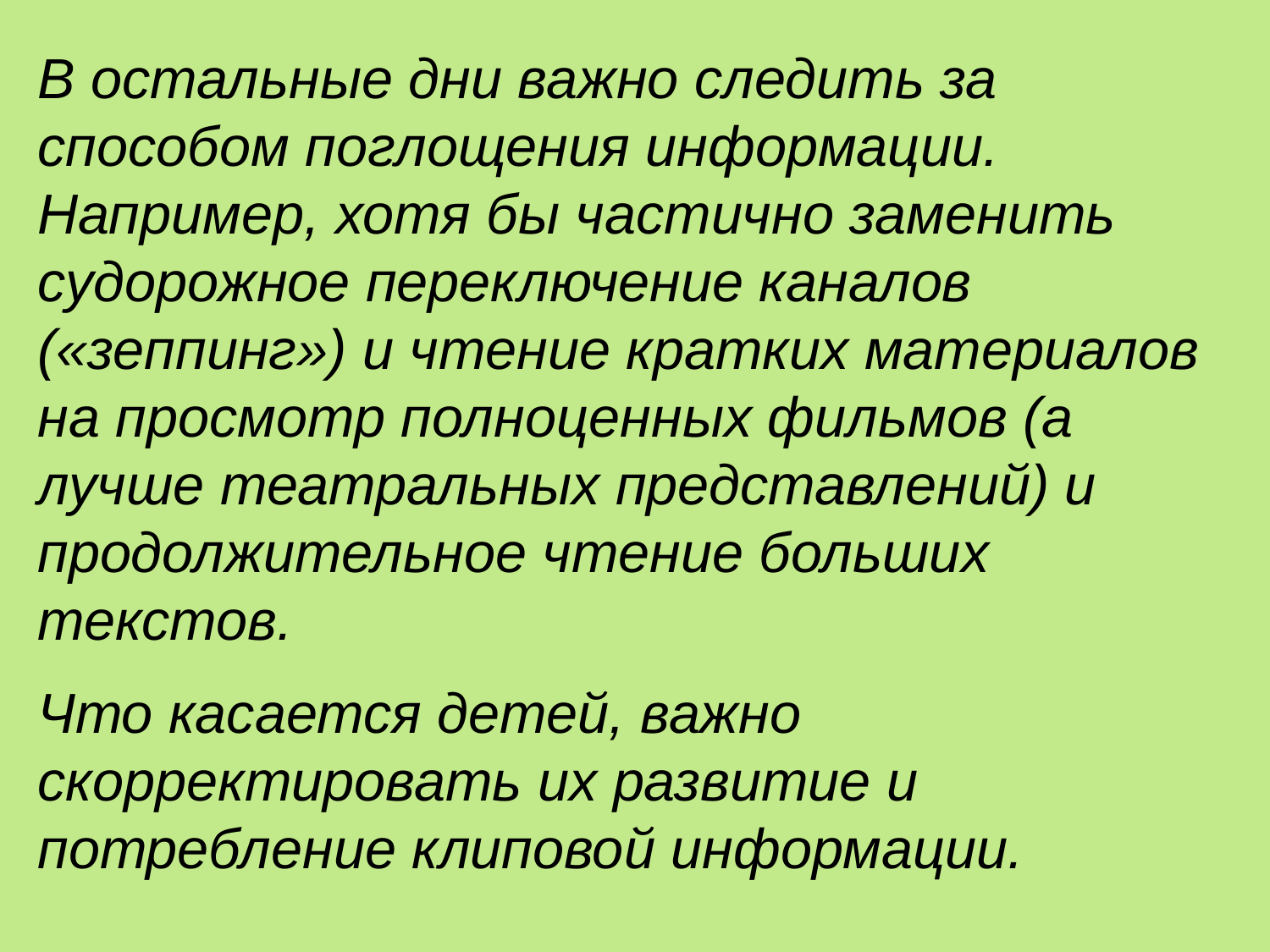

В остальные дни важно следить за способом поглощения информации.
Например, хотя бы частично заменить судорожное переключение каналов («зеппинг») и чтение кратких материалов на просмотр полноценных фильмов (а лучше театральных представлений) и продолжительное чтение больших текстов.

Что касается детей, важно скорректировать их развитие и потребление клиповой информации.